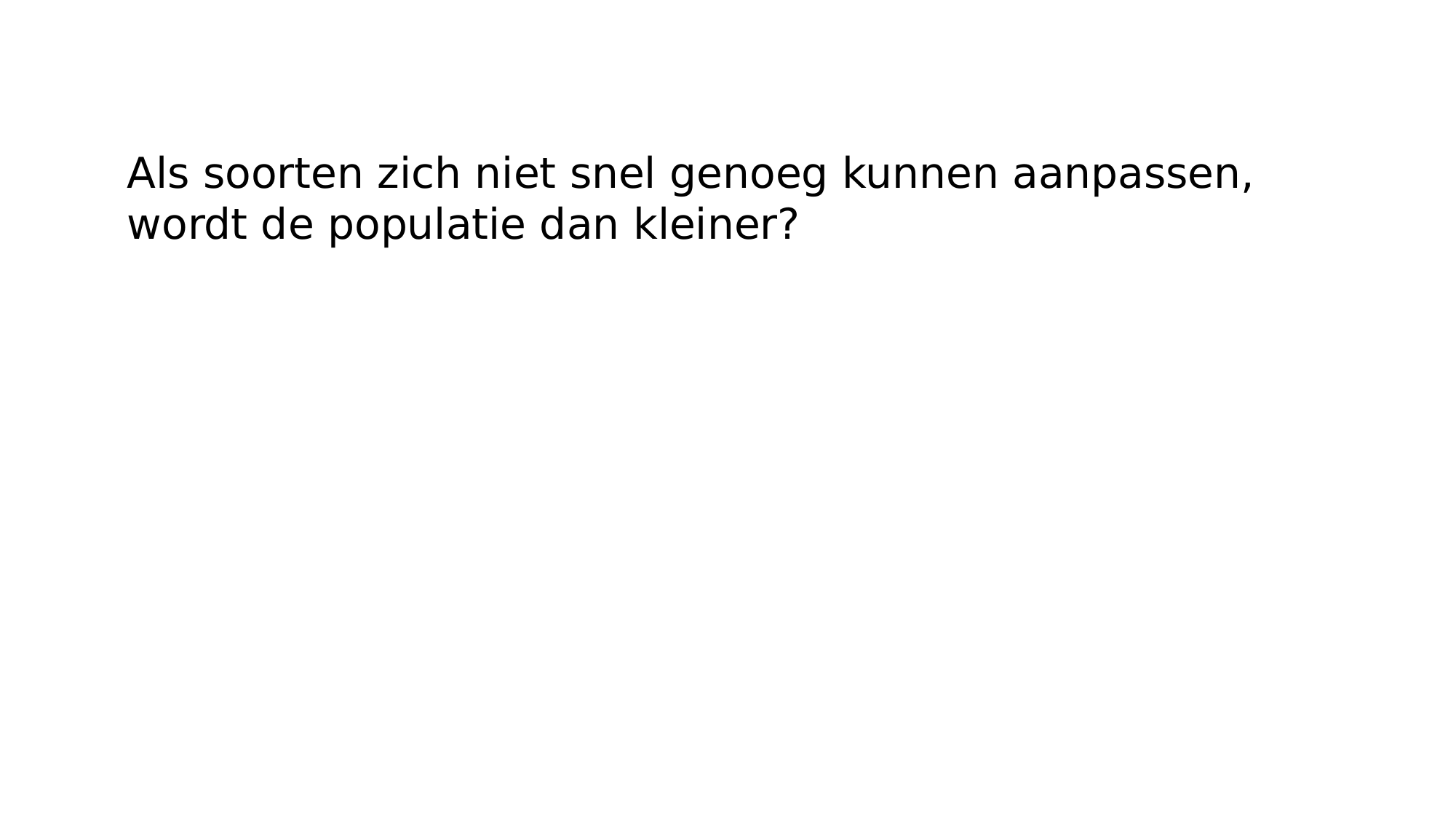

Als soorten zich niet snel genoeg kunnen aanpassen, wordt de populatie dan kleiner?